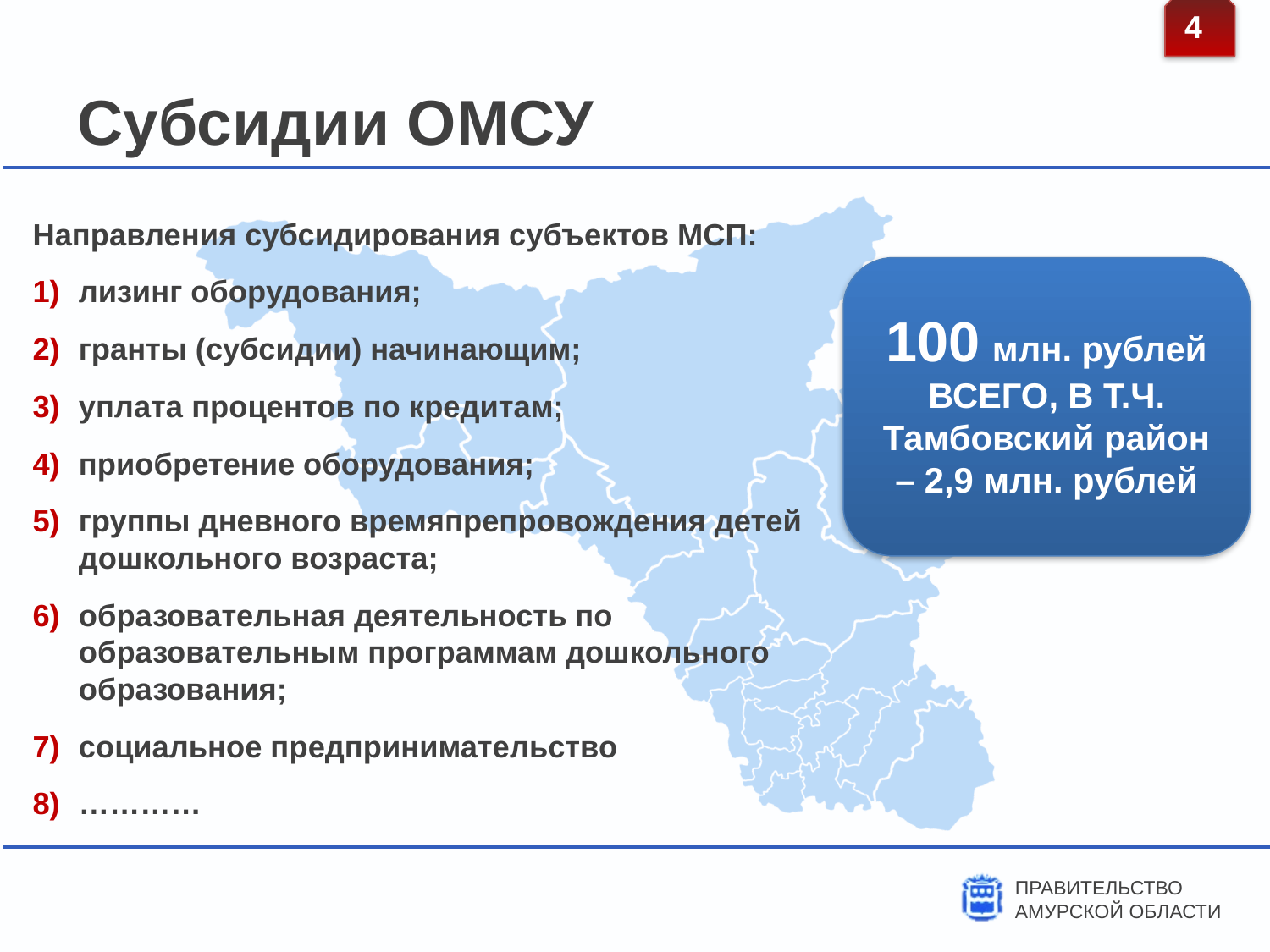

4
# Субсидии ОМСУ
Направления субсидирования субъектов МСП:
лизинг оборудования;
гранты (субсидии) начинающим;
уплата процентов по кредитам;
приобретение оборудования;
группы дневного времяпрепровождения детей дошкольного возраста;
образовательная деятельность по образовательным программам дошкольного образования;
социальное предпринимательство
…………
100 млн. рублей ВСЕГО, В Т.Ч. Тамбовский район – 2,9 млн. рублей